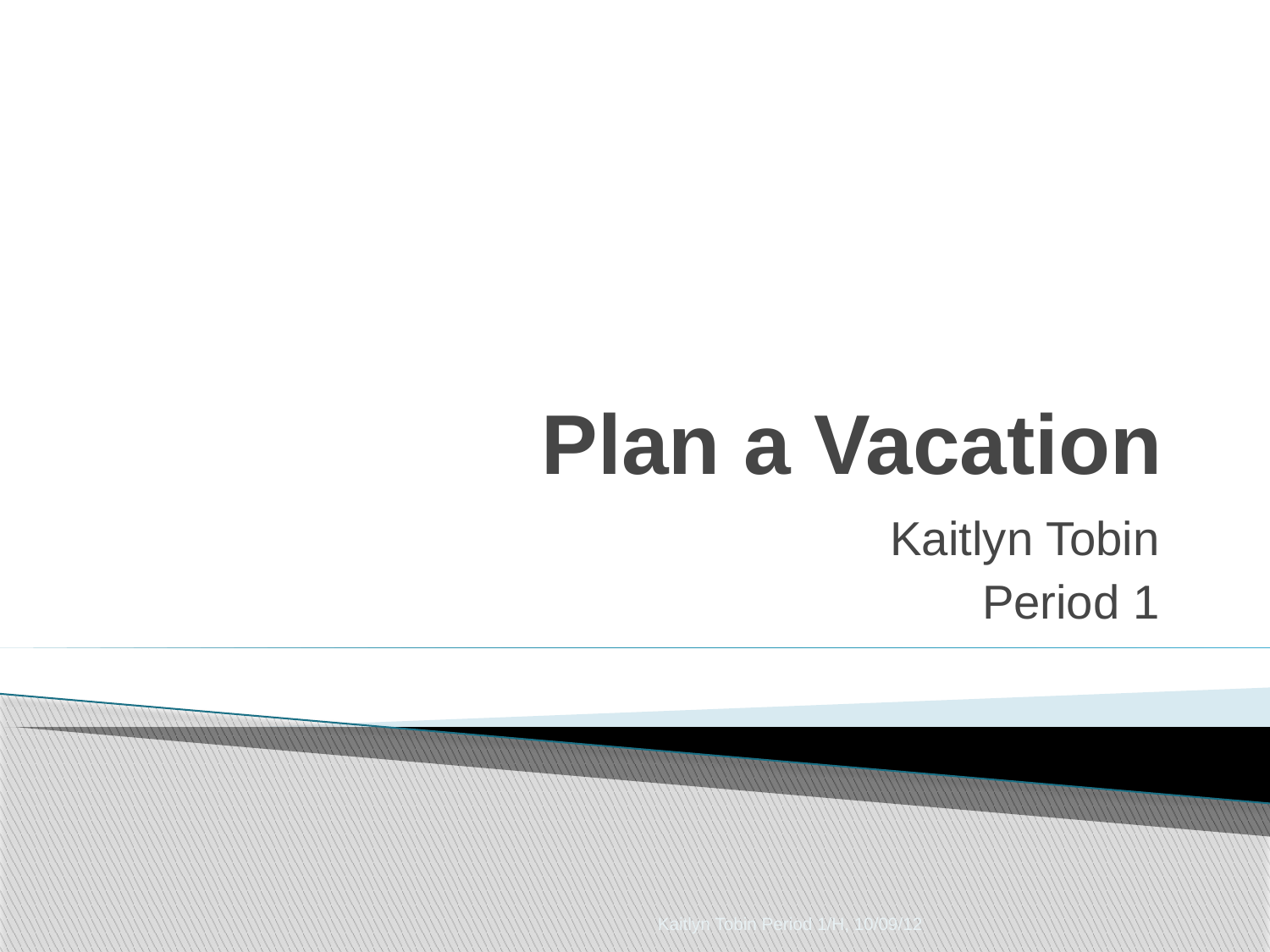

# Plan a Vacation
Kaitlyn Tobin
Period 1
Kaitlyn Tobin Period 1/H, 10/09/12